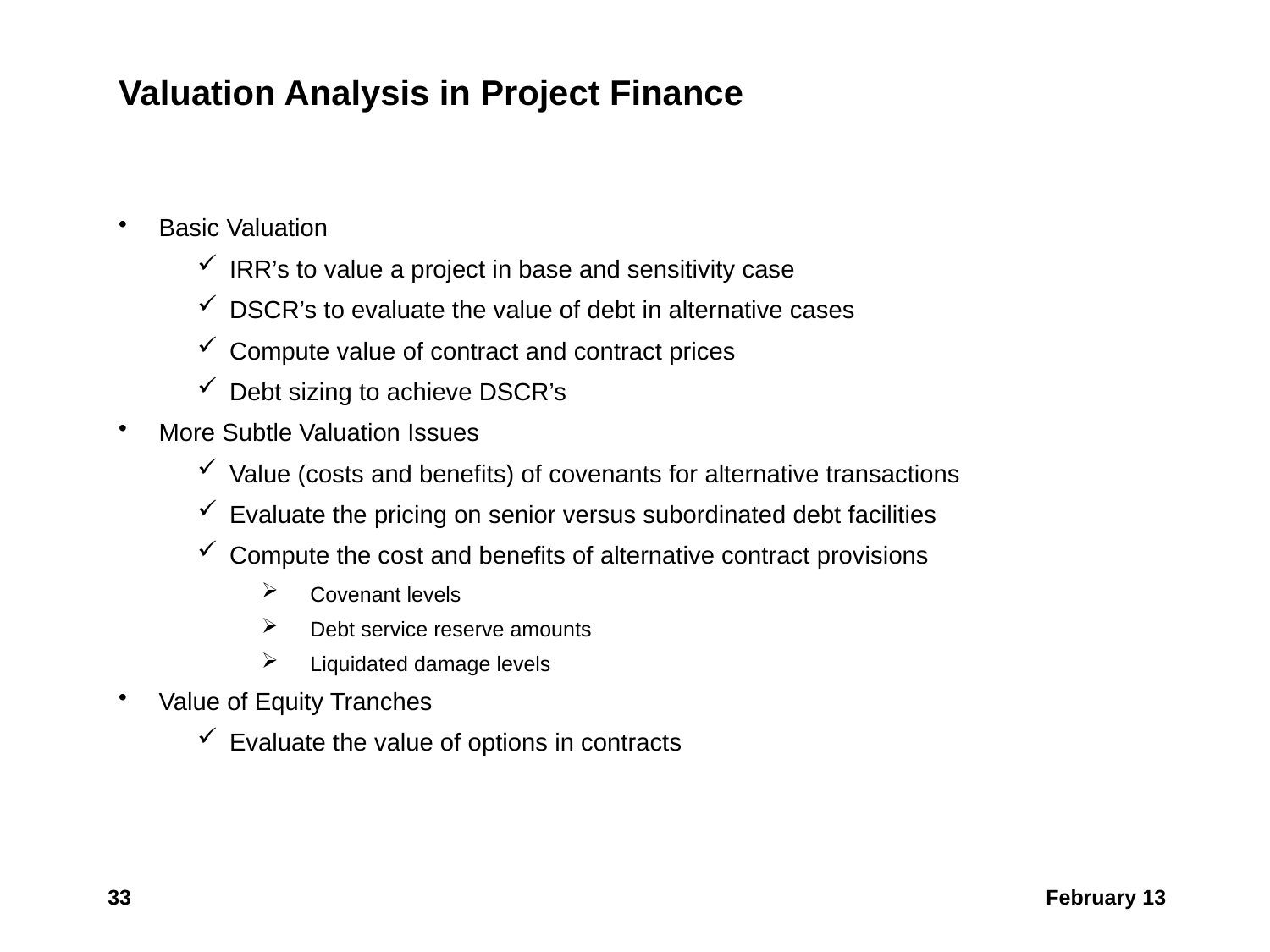

# Valuation Analysis in Project Finance
Basic Valuation
IRR’s to value a project in base and sensitivity case
DSCR’s to evaluate the value of debt in alternative cases
Compute value of contract and contract prices
Debt sizing to achieve DSCR’s
More Subtle Valuation Issues
Value (costs and benefits) of covenants for alternative transactions
Evaluate the pricing on senior versus subordinated debt facilities
Compute the cost and benefits of alternative contract provisions
Covenant levels
Debt service reserve amounts
Liquidated damage levels
Value of Equity Tranches
Evaluate the value of options in contracts